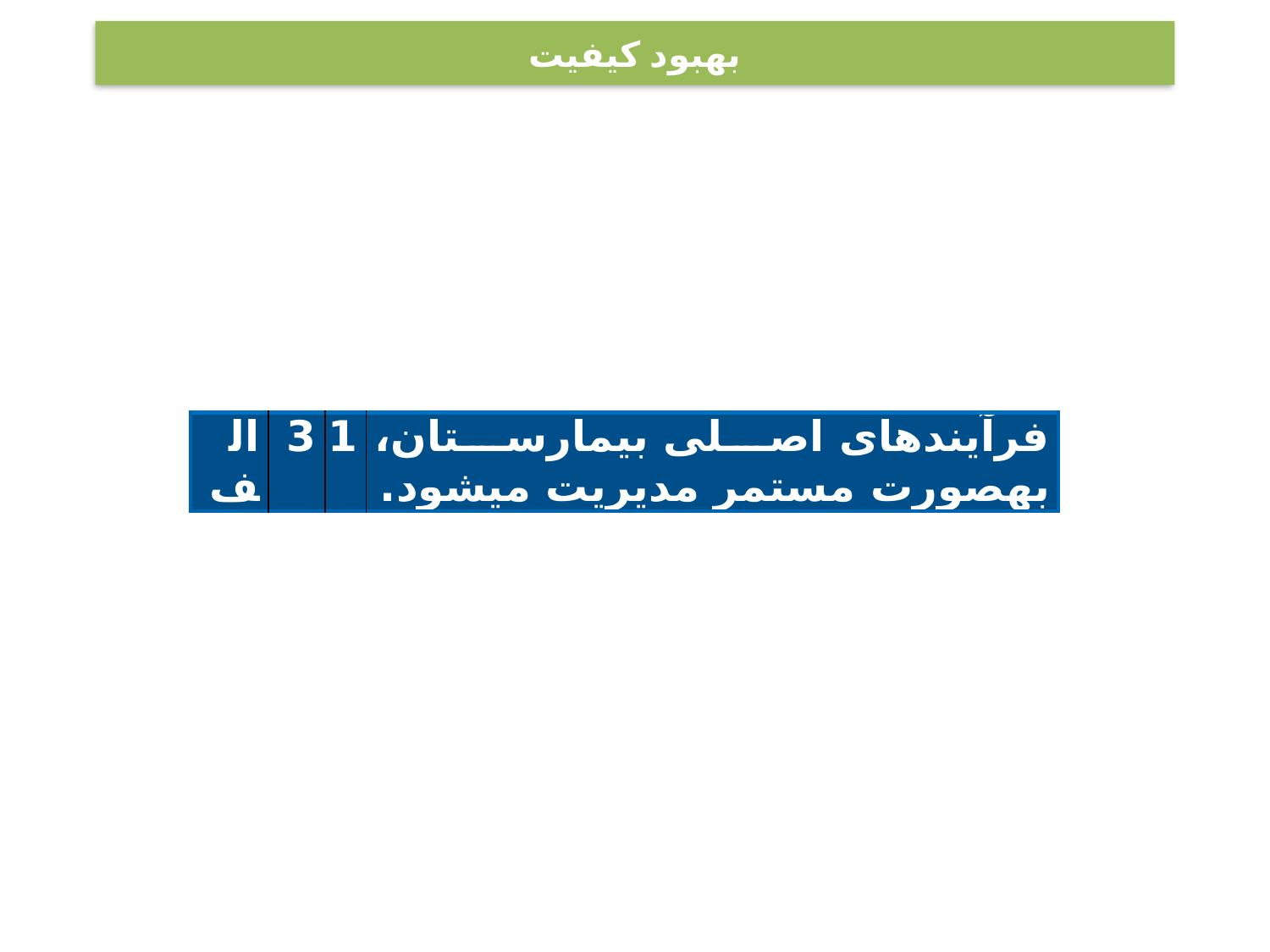

# بهبود کيفيت

| الف | 3 | 1 | فرآیندهای اصلی بیمارستان، به‏صورت مستمر مدیریت می‏شود. |
| --- | --- | --- | --- |